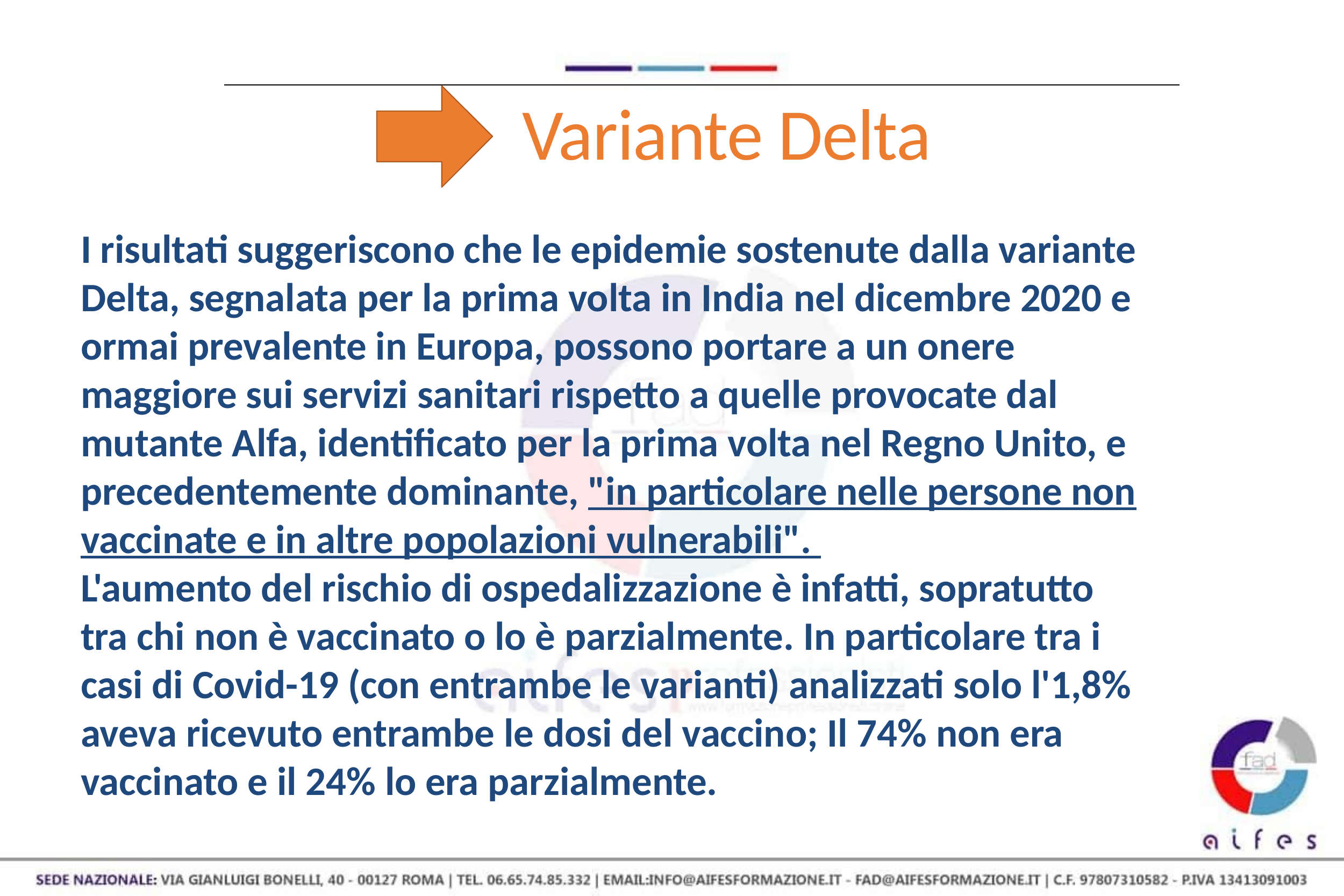

# Variante Delta I risultati suggeriscono che le epidemie sostenute dalla variante Delta, segnalata per la prima volta in India nel dicembre 2020 e ormai prevalente in Europa, possono portare a un onere maggiore sui servizi sanitari rispetto a quelle provocate dal mutante Alfa, identificato per la prima volta nel Regno Unito, e precedentemente dominante, "in particolare nelle persone non vaccinate e in altre popolazioni vulnerabili". L'aumento del rischio di ospedalizzazione è infatti, sopratutto tra chi non è vaccinato o lo è parzialmente. In particolare tra i casi di Covid-19 (con entrambe le varianti) analizzati solo l'1,8% aveva ricevuto entrambe le dosi del vaccino; Il 74% non era vaccinato e il 24% lo era parzialmente.